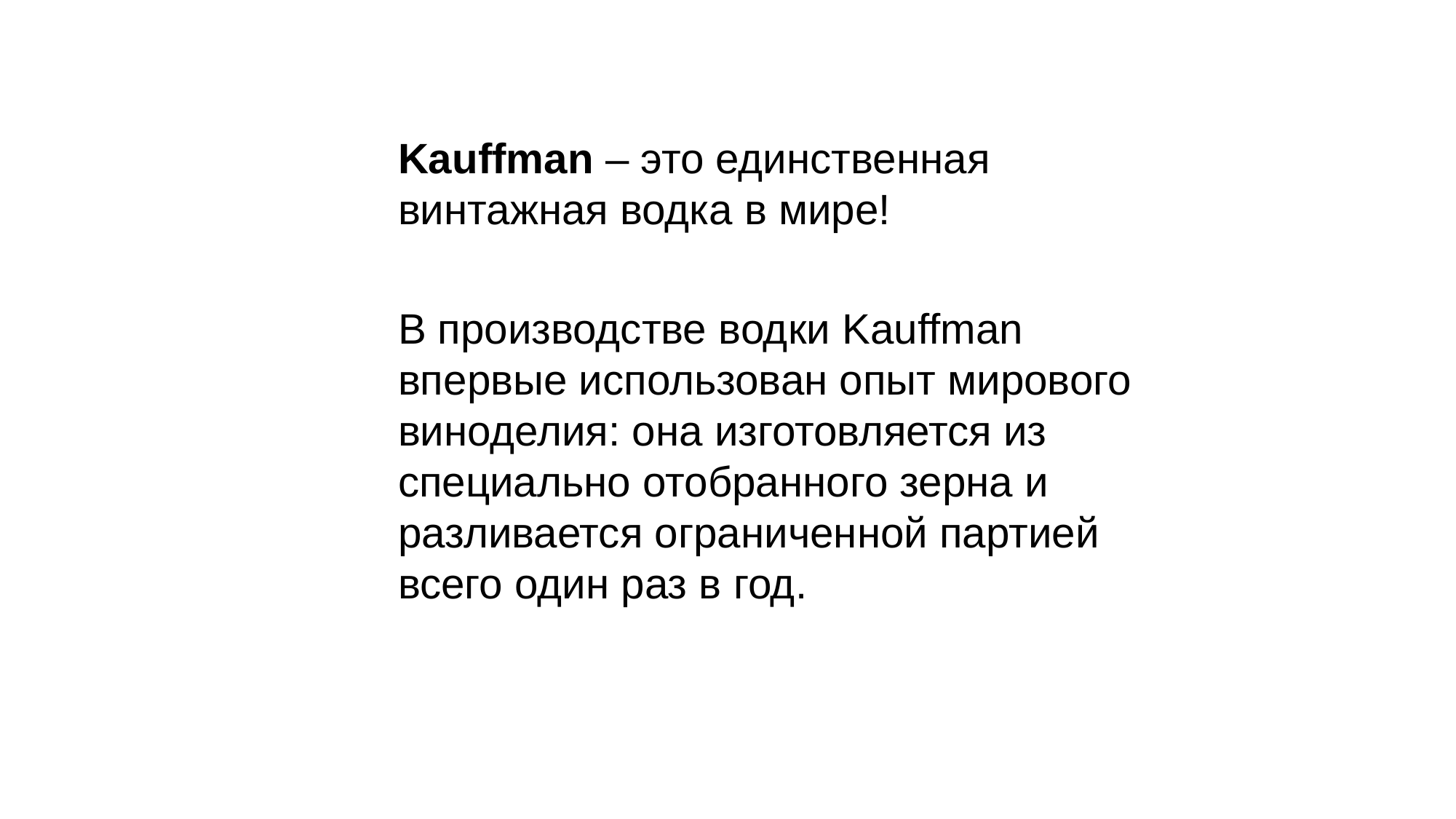

Kauffman – это единственная винтажная водка в мире!

	В производстве водки Kauffman впервые использован опыт мирового виноделия: она изготовляется из специально отобранного зерна и разливается ограниченной партией всего один раз в год.